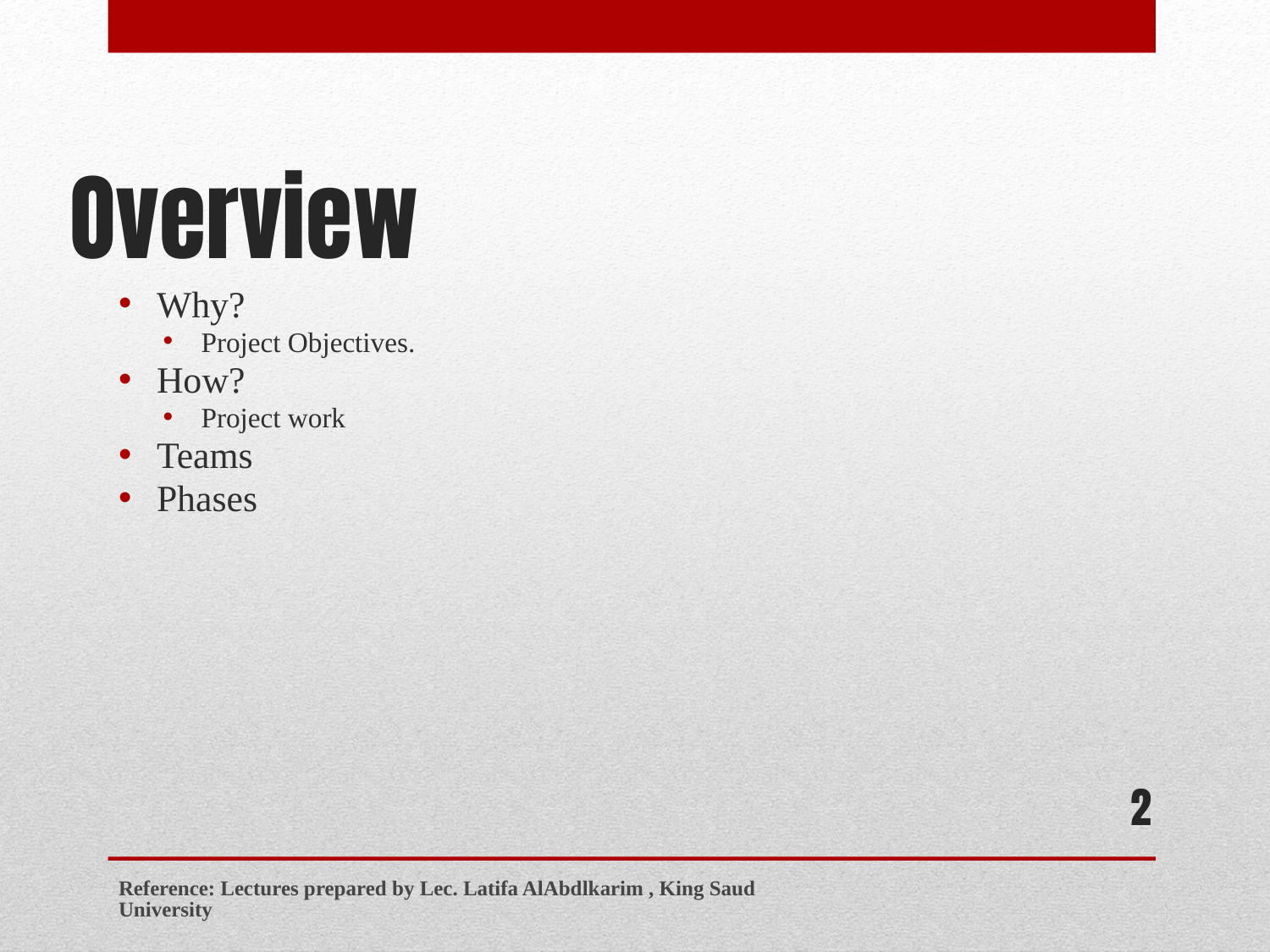

# Overview

Why?
Project Objectives.
How?
Project work
Teams
Phases

2
Reference: Lectures prepared by Lec. Latifa AlAbdlkarim , King Saud University